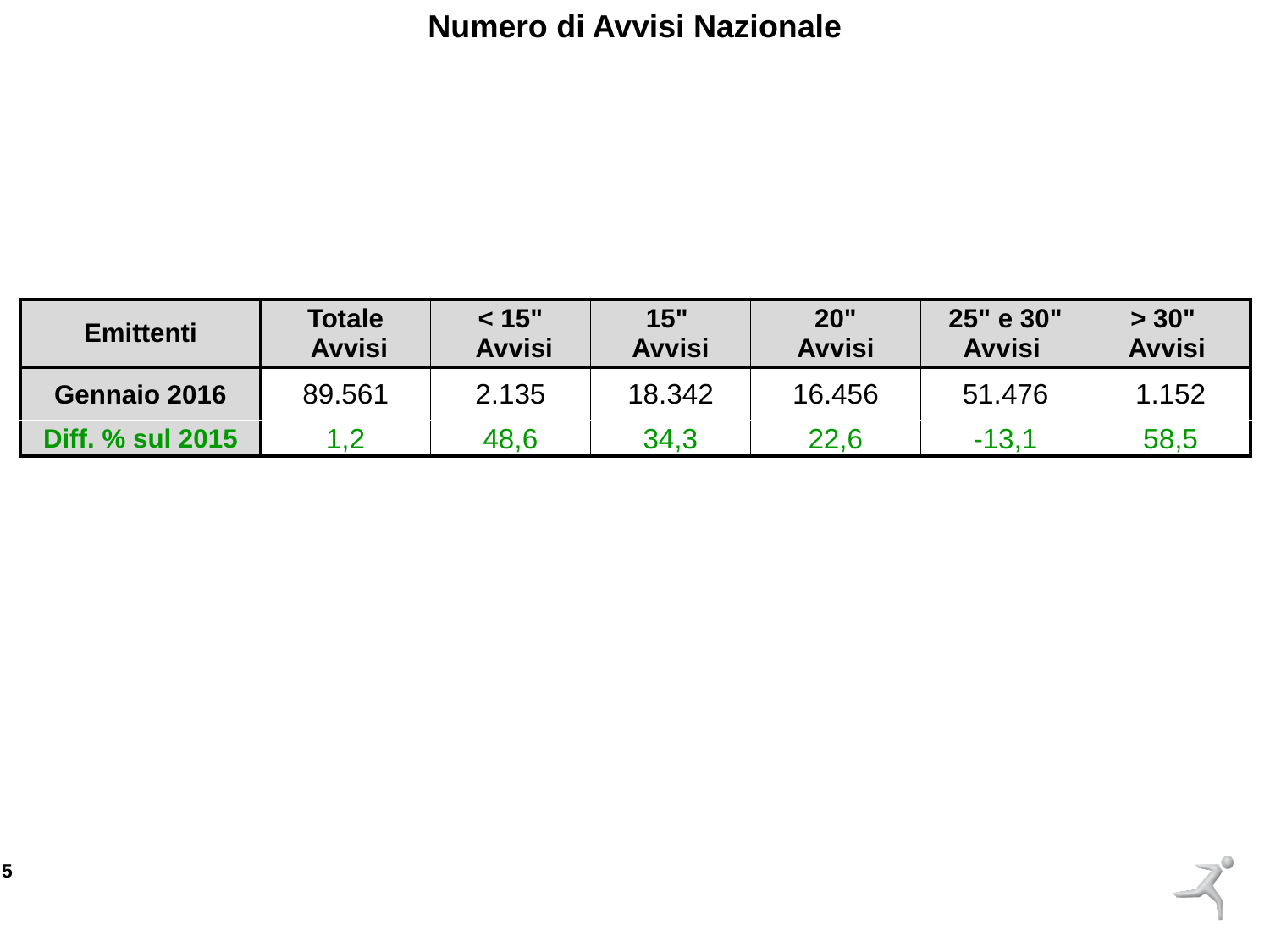

Numero di Avvisi Nazionale
| Emittenti | Totale Avvisi | < 15" Avvisi | 15" Avvisi | 20" Avvisi | 25" e 30" Avvisi | > 30" Avvisi |
| --- | --- | --- | --- | --- | --- | --- |
| Gennaio 2016 | 89.561 | 2.135 | 18.342 | 16.456 | 51.476 | 1.152 |
| Diff. % sul 2015 | 1,2 | 48,6 | 34,3 | 22,6 | -13,1 | 58,5 |